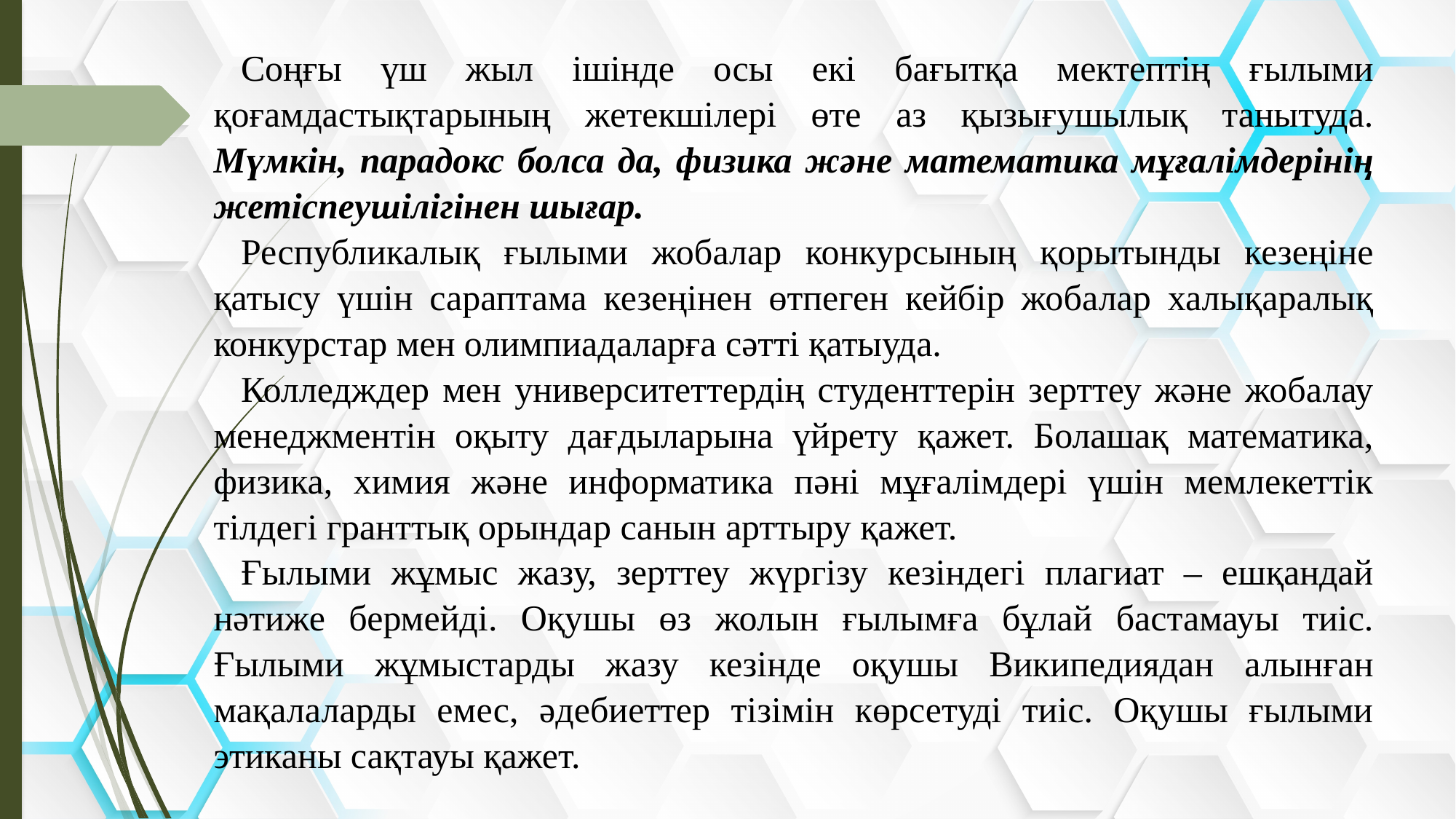

Соңғы үш жыл ішінде осы екі бағытқа мектептің ғылыми қоғамдастықтарының жетекшілері өте аз қызығушылық танытуда. Мүмкін, парадокс болса да, физика және математика мұғалімдерінің жетіспеушілігінен шығар.
Республикалық ғылыми жобалар конкурсының қорытынды кезеңіне қатысу үшін сараптама кезеңінен өтпеген кейбір жобалар халықаралық конкурстар мен олимпиадаларға сәтті қатыуда.
Колледждер мен университеттердің студенттерін зерттеу және жобалау менеджментін оқыту дағдыларына үйрету қажет. Болашақ математика, физика, химия және информатика пәні мұғалімдері үшін мемлекеттік тілдегі гранттық орындар санын арттыру қажет.
Ғылыми жұмыс жазу, зерттеу жүргізу кезіндегі плагиат – ешқандай нәтиже бермейді. Оқушы өз жолын ғылымға бұлай бастамауы тиіс. Ғылыми жұмыстарды жазу кезінде оқушы Википедиядан алынған мақалаларды емес, әдебиеттер тізімін көрсетуді тиіс. Оқушы ғылыми этиканы сақтауы қажет.